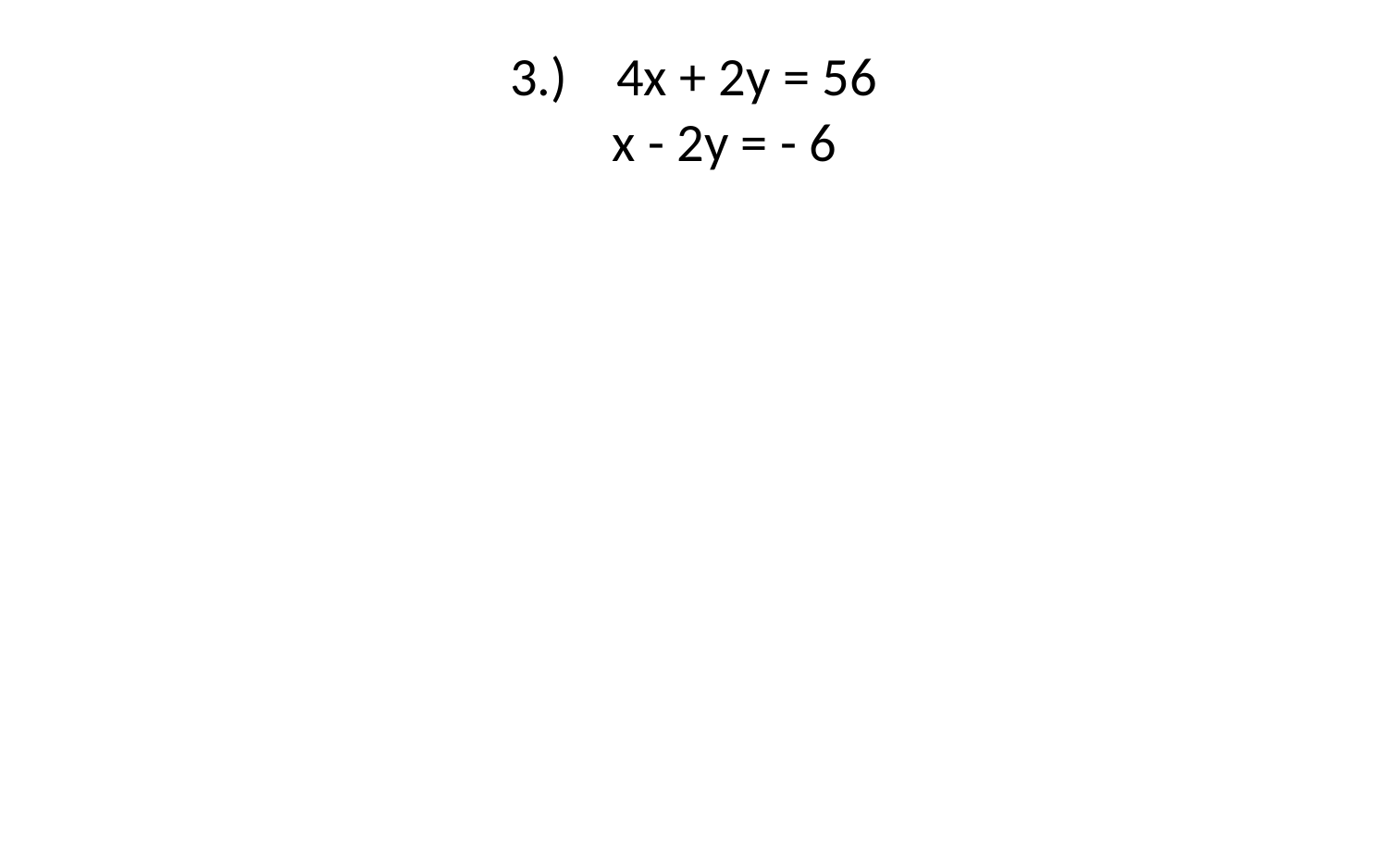

# 3.)    4x + 2y = 56       x - 2y = - 6